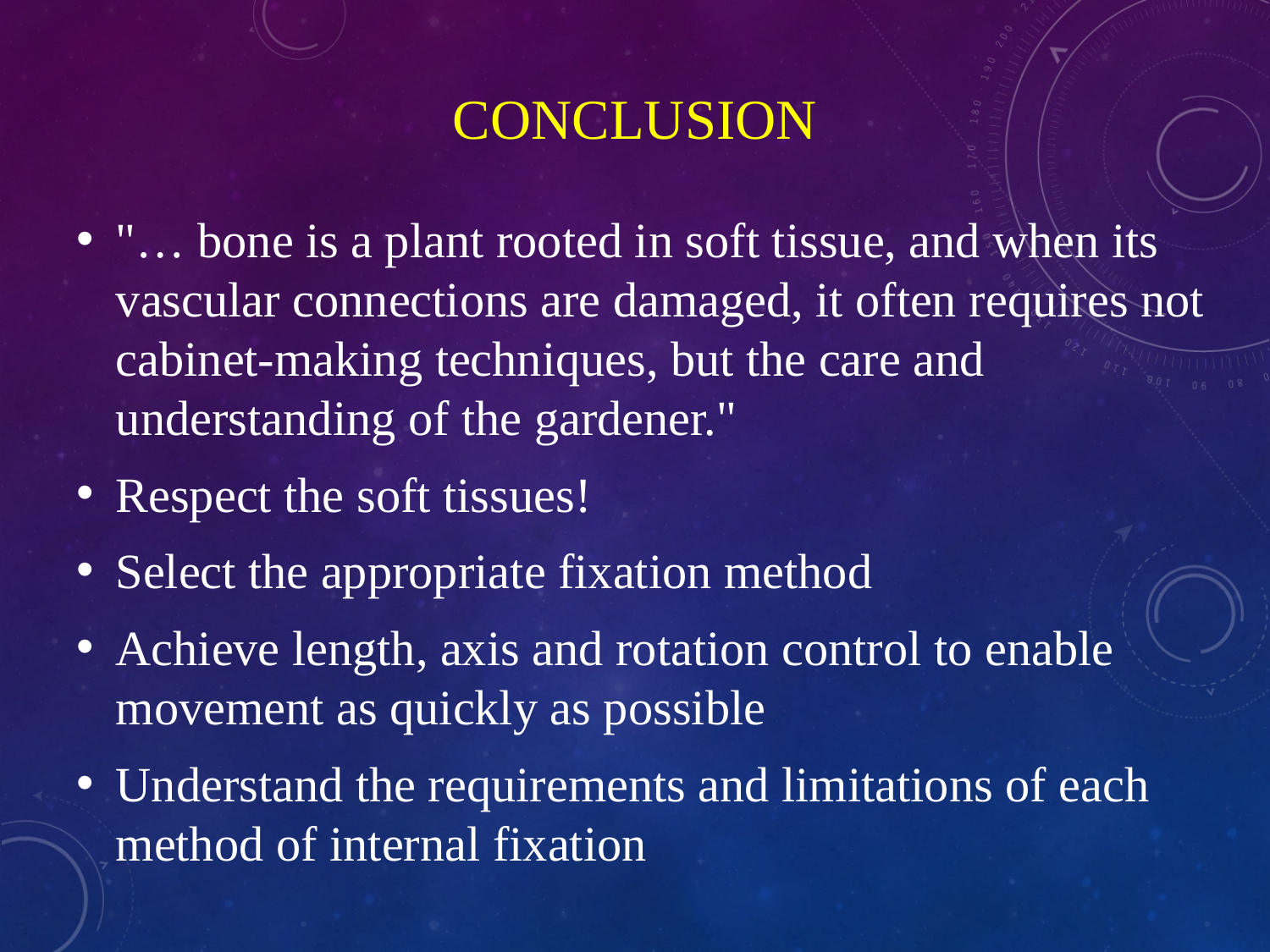

CONCLUSION
"… bone is a plant rooted in soft tissue, and when its vascular connections are damaged, it often requires not cabinet-making techniques, but the care and understanding of the gardener."
Respect the soft tissues!
Select the appropriate fixation method
Achieve length, axis and rotation control to enable movement as quickly as possible
Understand the requirements and limitations of each method of internal fixation